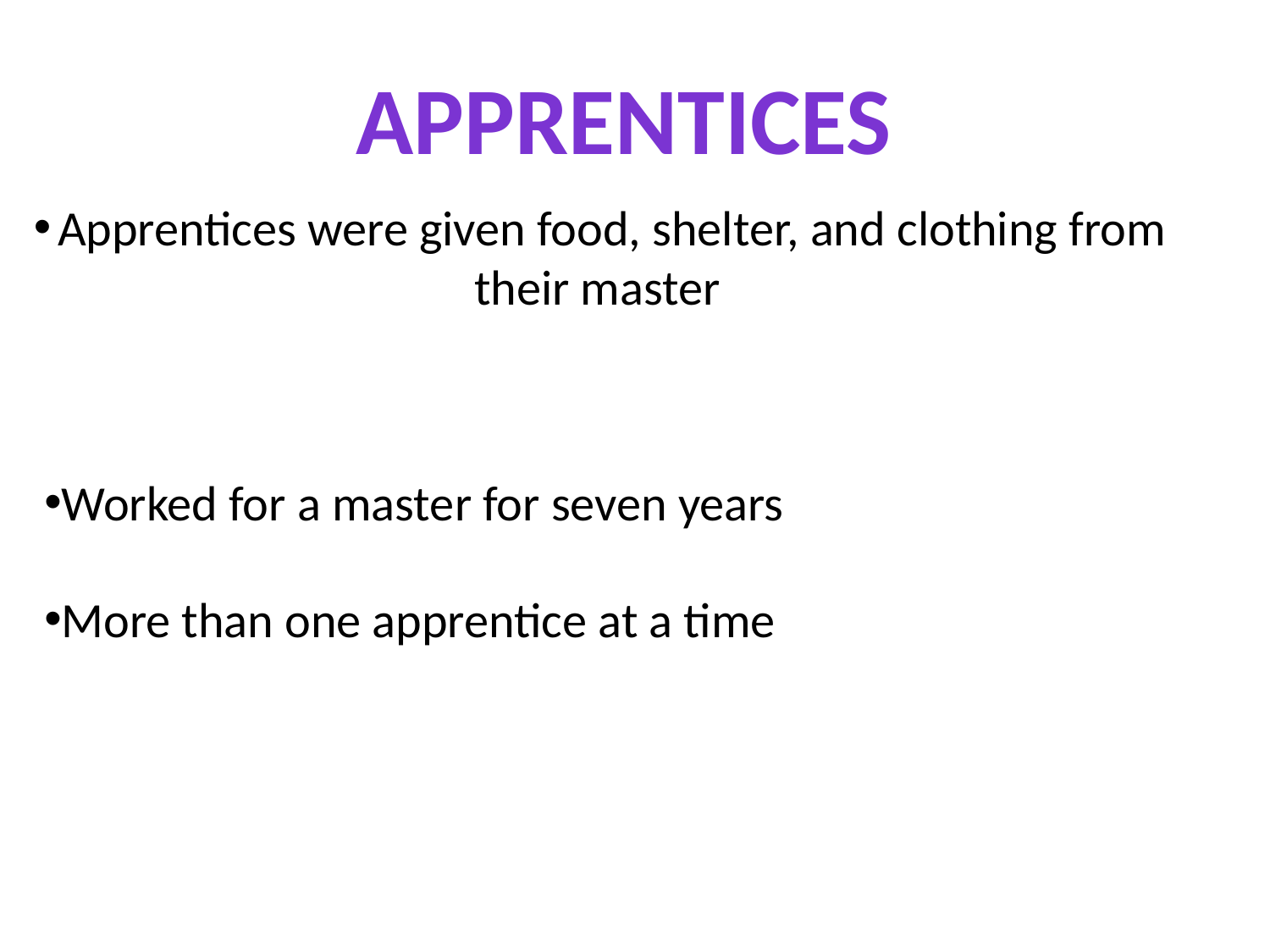

Apprentices
Apprentices were given food, shelter, and clothing from their master

Worked for a master for seven years
More than one apprentice at a time